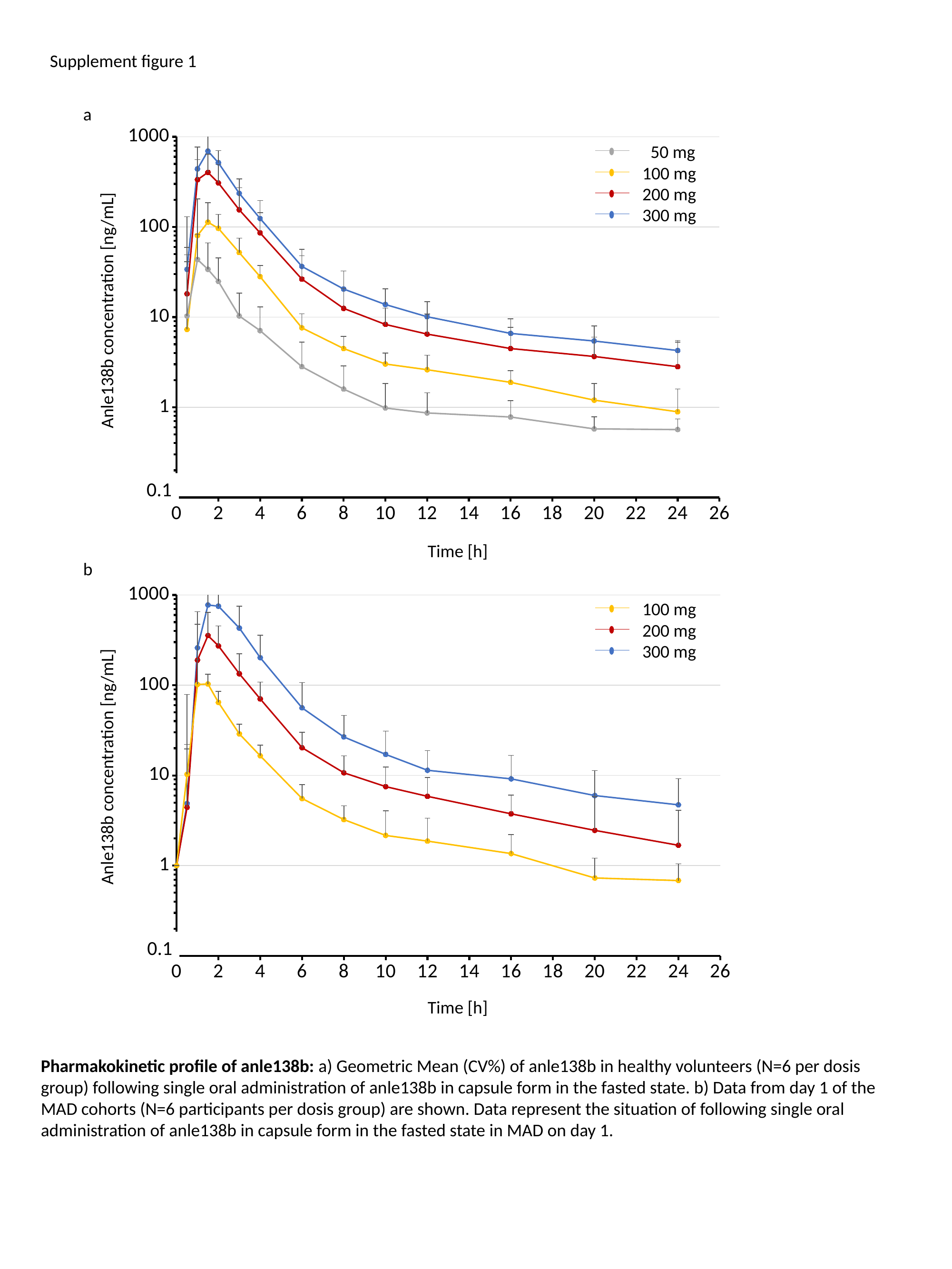

Supplement figure 1
a

### Chart

| Category | 50 mg | 100 mg | 200 mg | 300 mg |
|---|---|---|---|---|
  50 mg

100 mg

200 mg

300 mg

Anle138b concentration [ng/mL]
0.1
Time [h]
b

### Chart

| Category | Mittelwert | Mittelwert | Mittelwert |
|---|---|---|---|
100 mg

200 mg

300 mg

Anle138b concentration [ng/mL]
0.1
Time [h]
Pharmakokinetic profile of anle138b: a) Geometric Mean (CV%) of anle138b in healthy volunteers (N=6 per dosis group) following single oral administration of anle138b in capsule form in the fasted state. b) Data from day 1 of the MAD cohorts (N=6 participants per dosis group) are shown. Data represent the situation of following single oral administration of anle138b in capsule form in the fasted state in MAD on day 1.